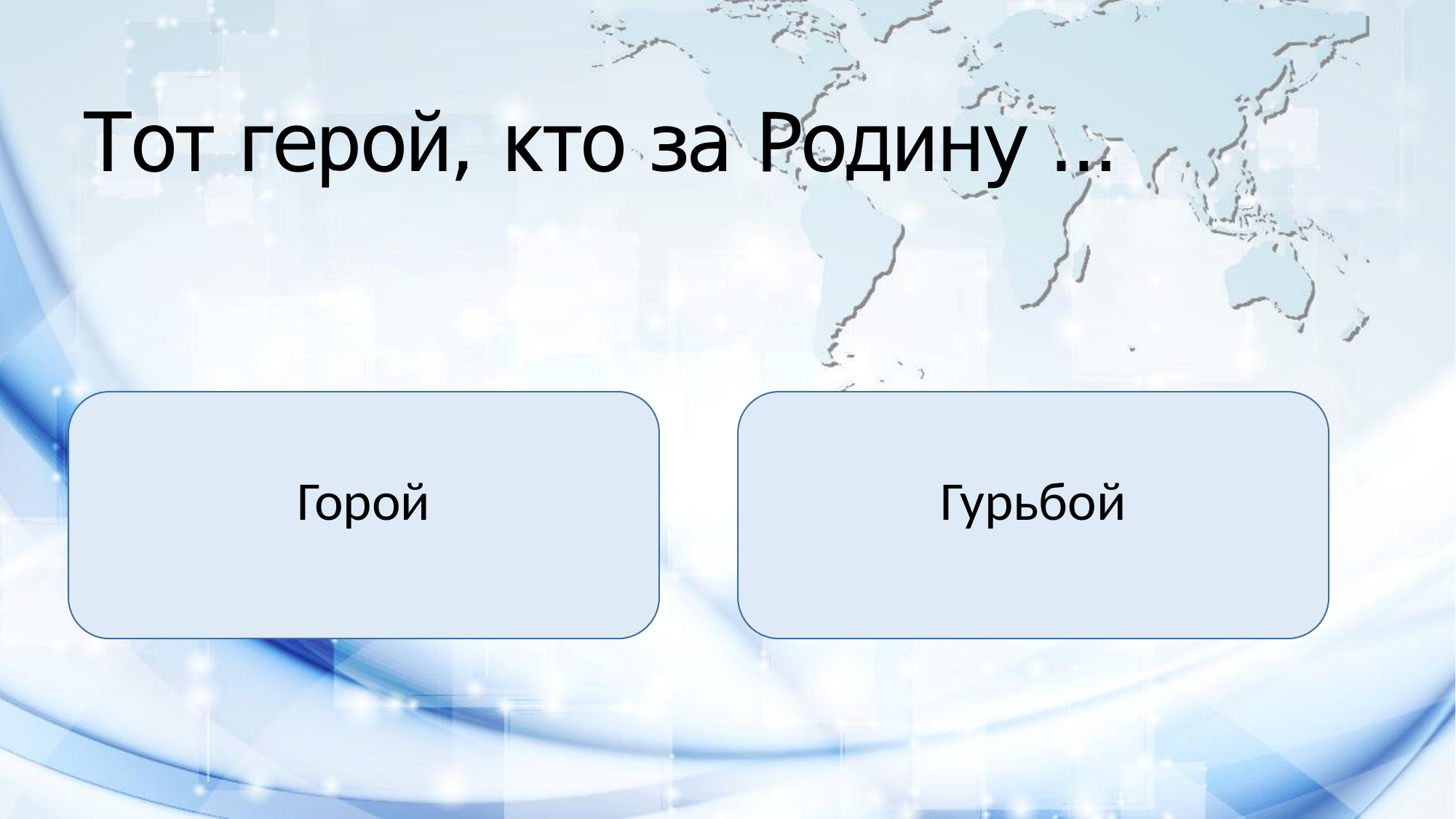

Тот герой, кто за Родину …

Горой
Гурьбой